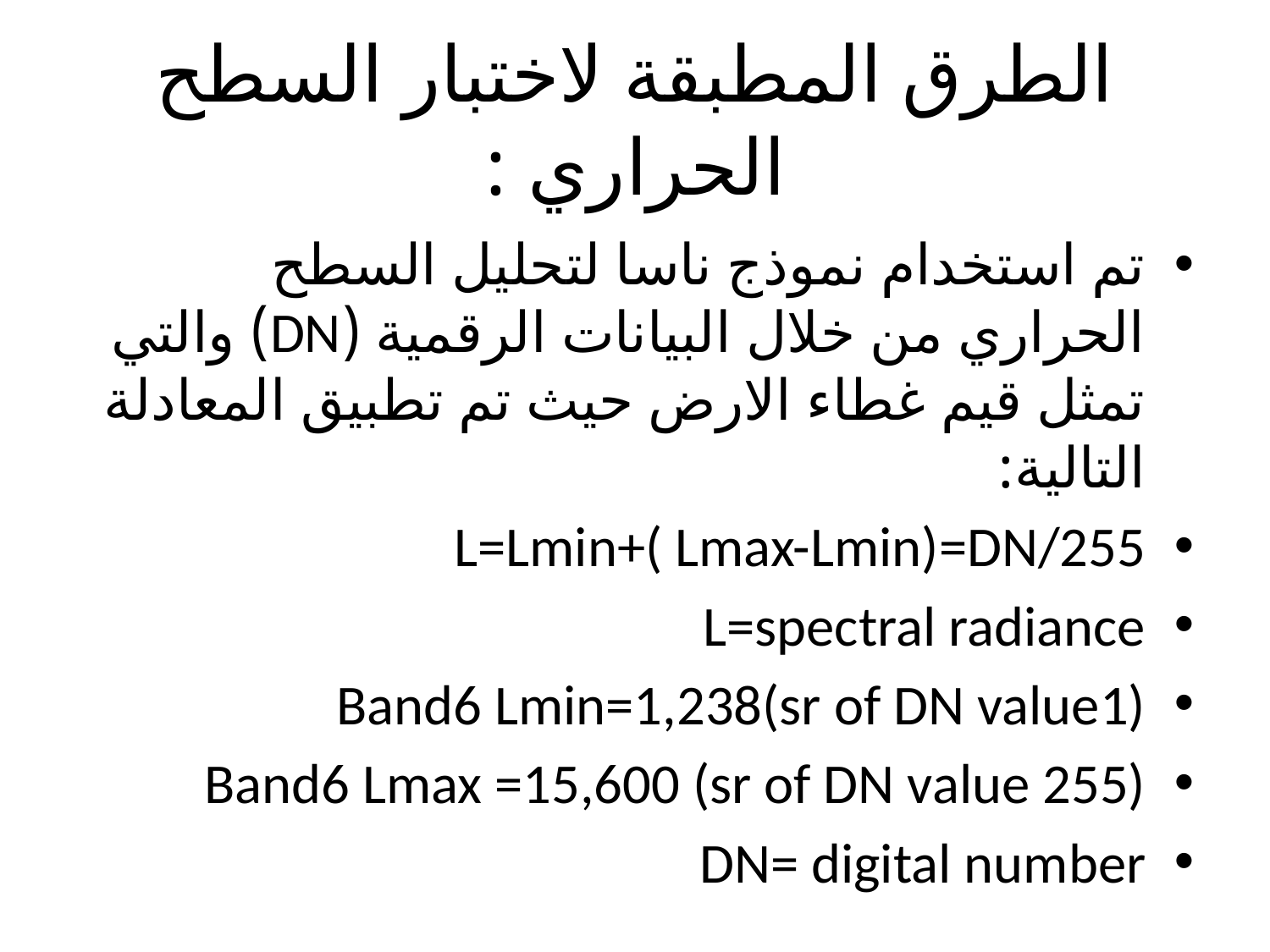

# الطرق المطبقة لاختبار السطح الحراري :
تم استخدام نموذج ناسا لتحليل السطح الحراري من خلال البيانات الرقمية (DN) والتي تمثل قيم غطاء الارض حيث تم تطبيق المعادلة التالية:
L=Lmin+( Lmax-Lmin)=DN/255
L=spectral radiance
Band6 Lmin=1,238(sr of DN value1)
Band6 Lmax =15,600 (sr of DN value 255)
DN= digital number